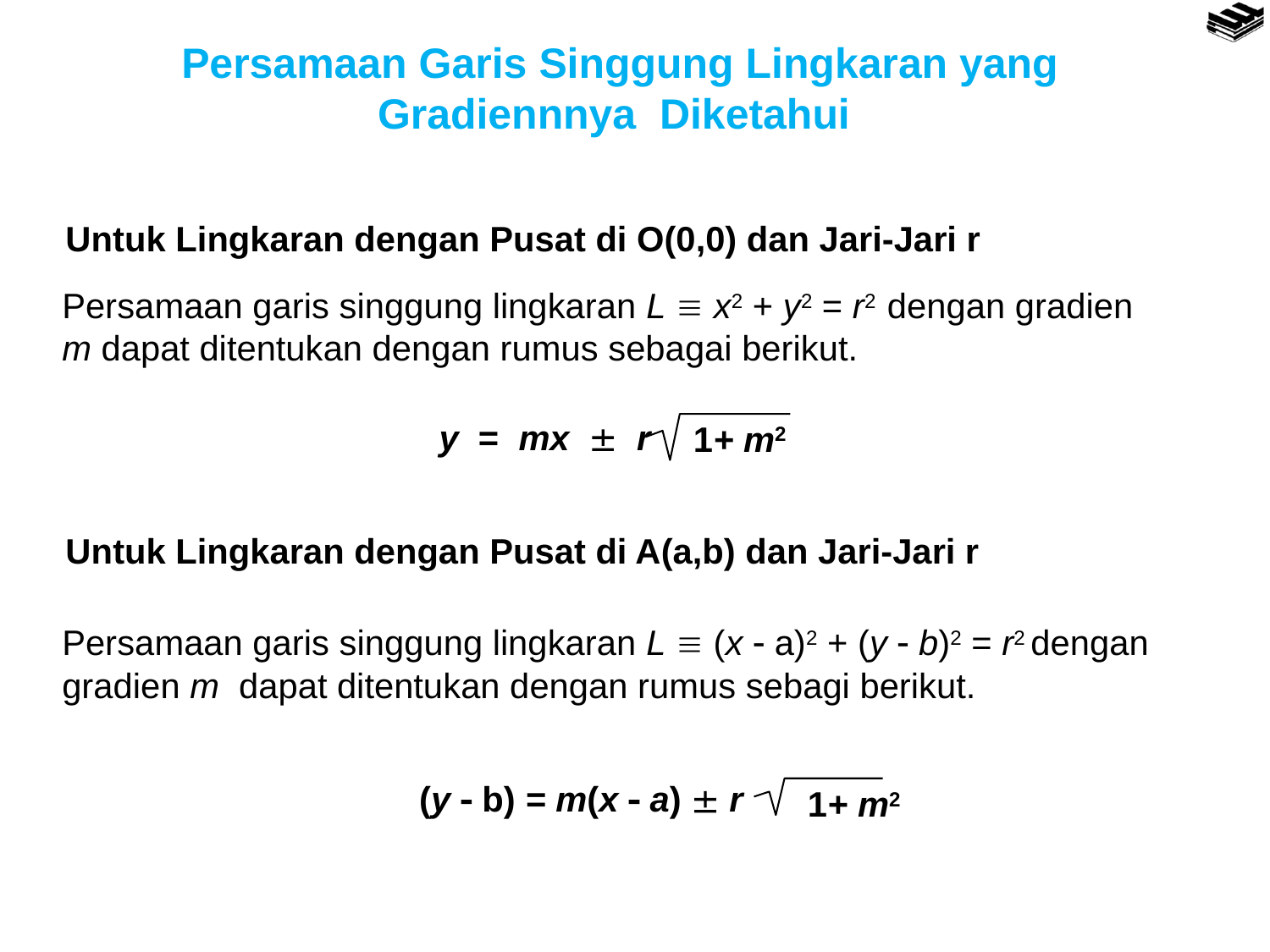

Persamaan Garis Singgung Lingkaran yang Gradiennnya  Diketahui
Untuk Lingkaran dengan Pusat di O(0,0) dan Jari-Jari r
Persamaan garis singgung lingkaran L ≡ x2 + y2 = r2  dengan gradien m dapat ditentukan dengan rumus sebagai berikut.
y  =  mx  ±  r
1+ m2

Untuk Lingkaran dengan Pusat di A(a,b) dan Jari-Jari r
Persamaan garis singgung lingkaran L ≡ (x − a)2 + (y − b)2 = r2 dengan gradien m  dapat ditentukan dengan rumus sebagi berikut.
(y − b) = m(x − a) ± r
1+ m2